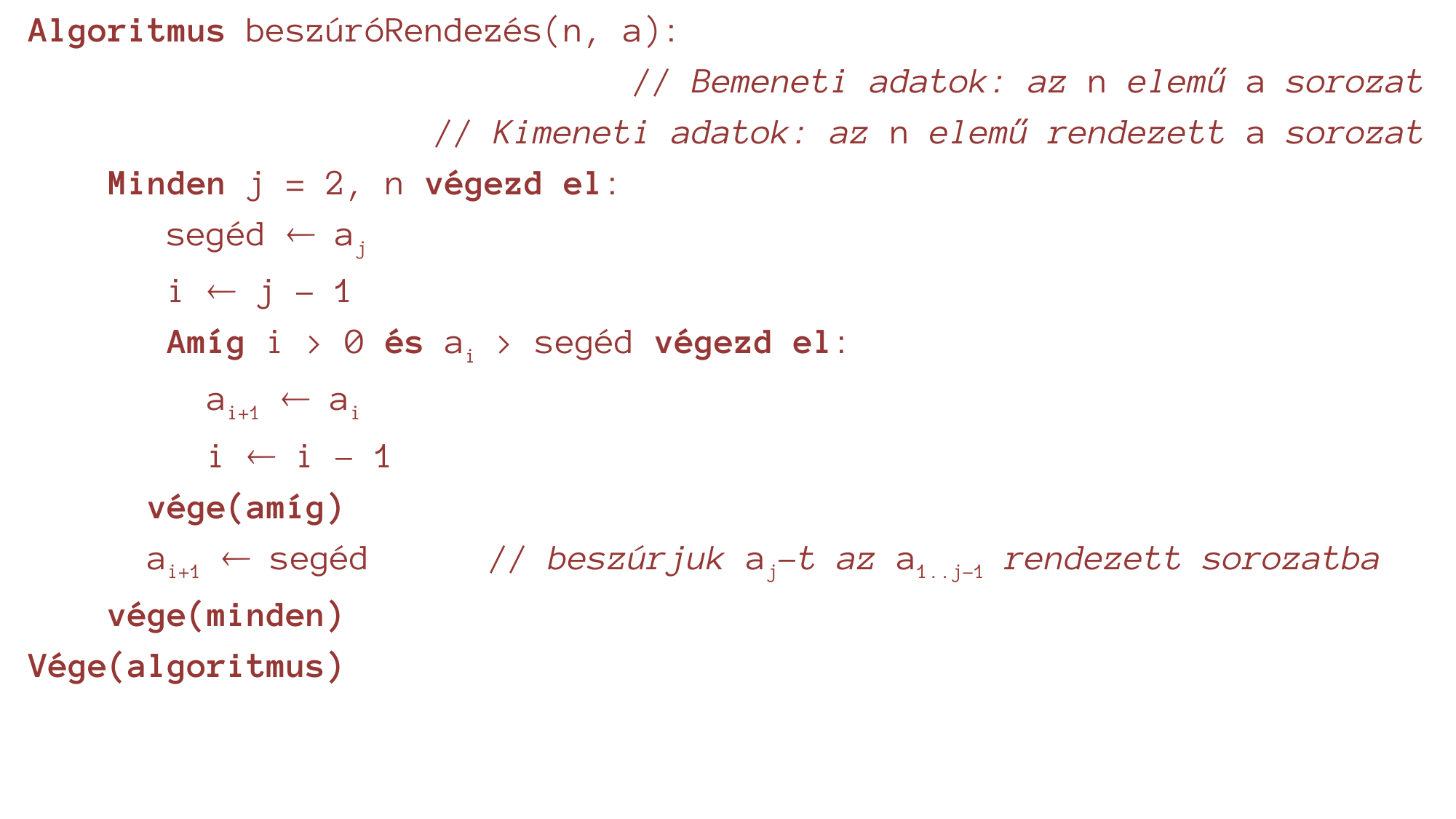

Algoritmus beszúróRendezés(n, a):
// Bemeneti adatok: az n elemű a sorozat
                   // Kimeneti adatok: az n elemű rendezett a sorozat
    Minden j = 2, n végezd el:
       segéd ← aj
       i ← j - 1
       Amíg i > 0 és ai > segéd végezd el:
         ai+1 ← ai
         i ← i – 1
      vége(amíg)
      ai+1 ← segéd      // beszúrjuk aj-t az a1..j-1 rendezett sorozatba
    vége(minden)
Vége(algoritmus)